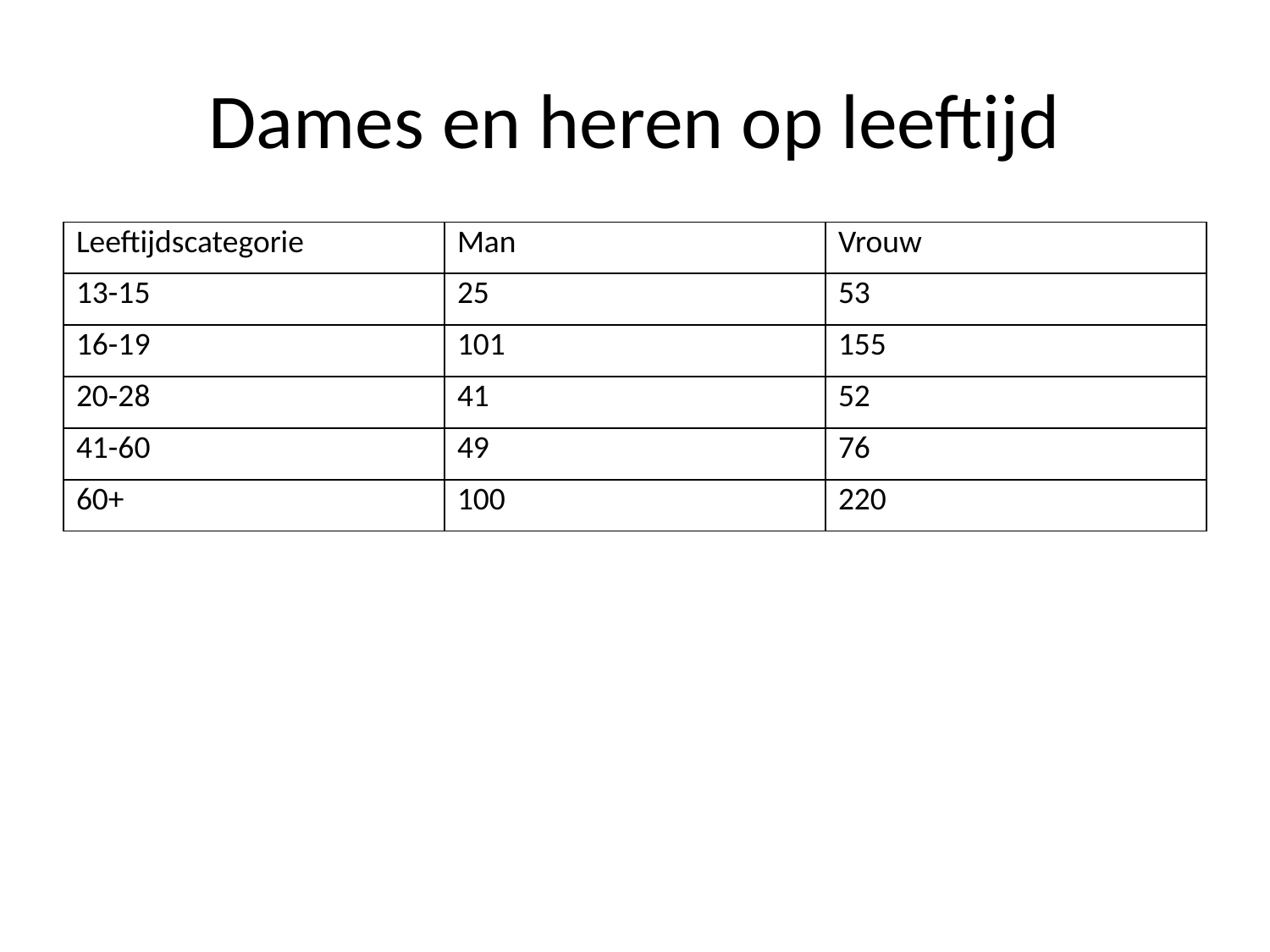

# Dames en heren op leeftijd
| Leeftijdscategorie | Man | Vrouw |
| --- | --- | --- |
| 13-15 | 25 | 53 |
| 16-19 | 101 | 155 |
| 20-28 | 41 | 52 |
| 41-60 | 49 | 76 |
| 60+ | 100 | 220 |